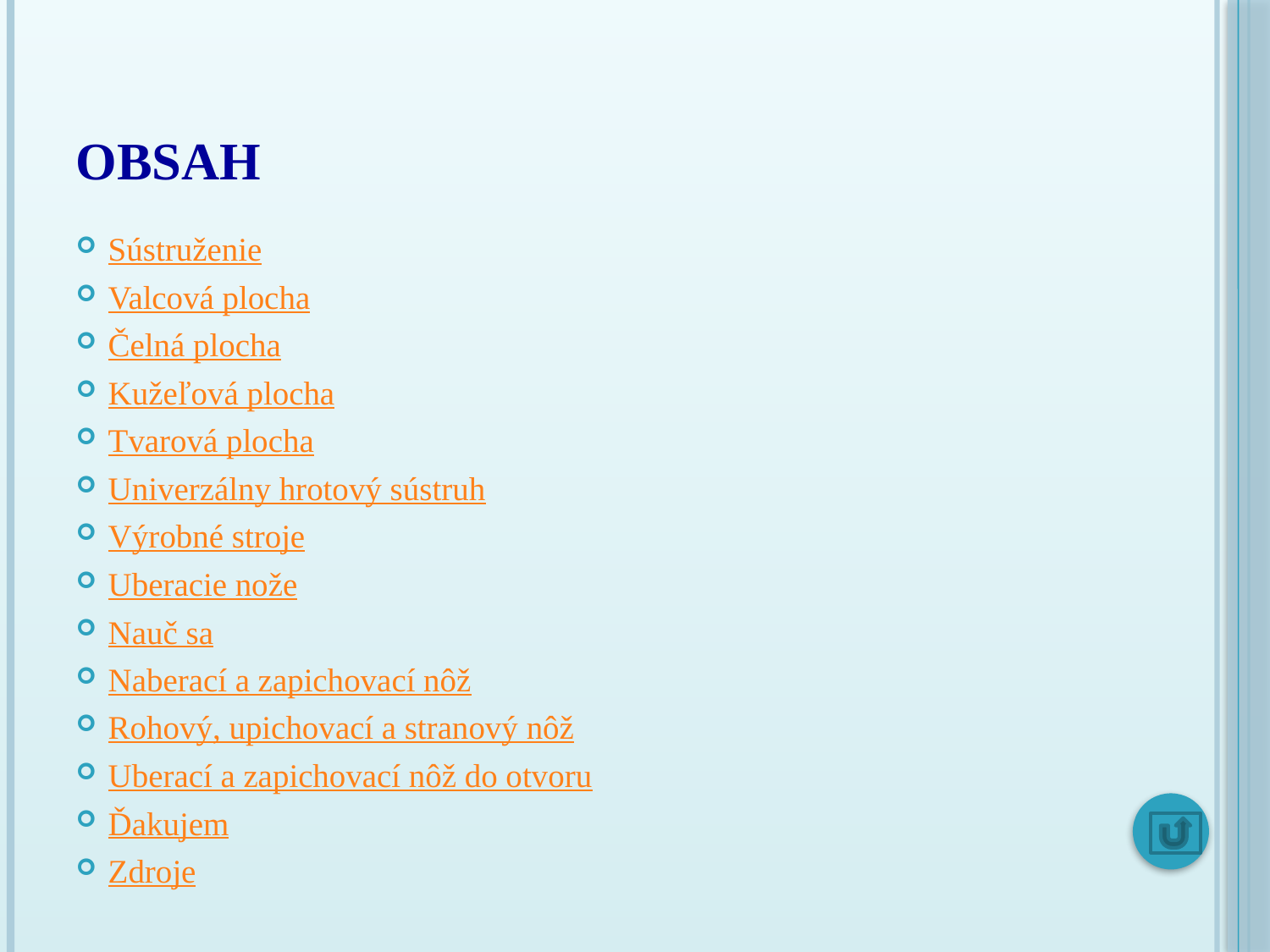

# obsah
Sústruženie
Valcová plocha
Čelná plocha
Kužeľová plocha
Tvarová plocha
Univerzálny hrotový sústruh
Výrobné stroje
Uberacie nože
Nauč sa
Naberací a zapichovací nôž
Rohový, upichovací a stranový nôž
Uberací a zapichovací nôž do otvoru
Ďakujem
Zdroje